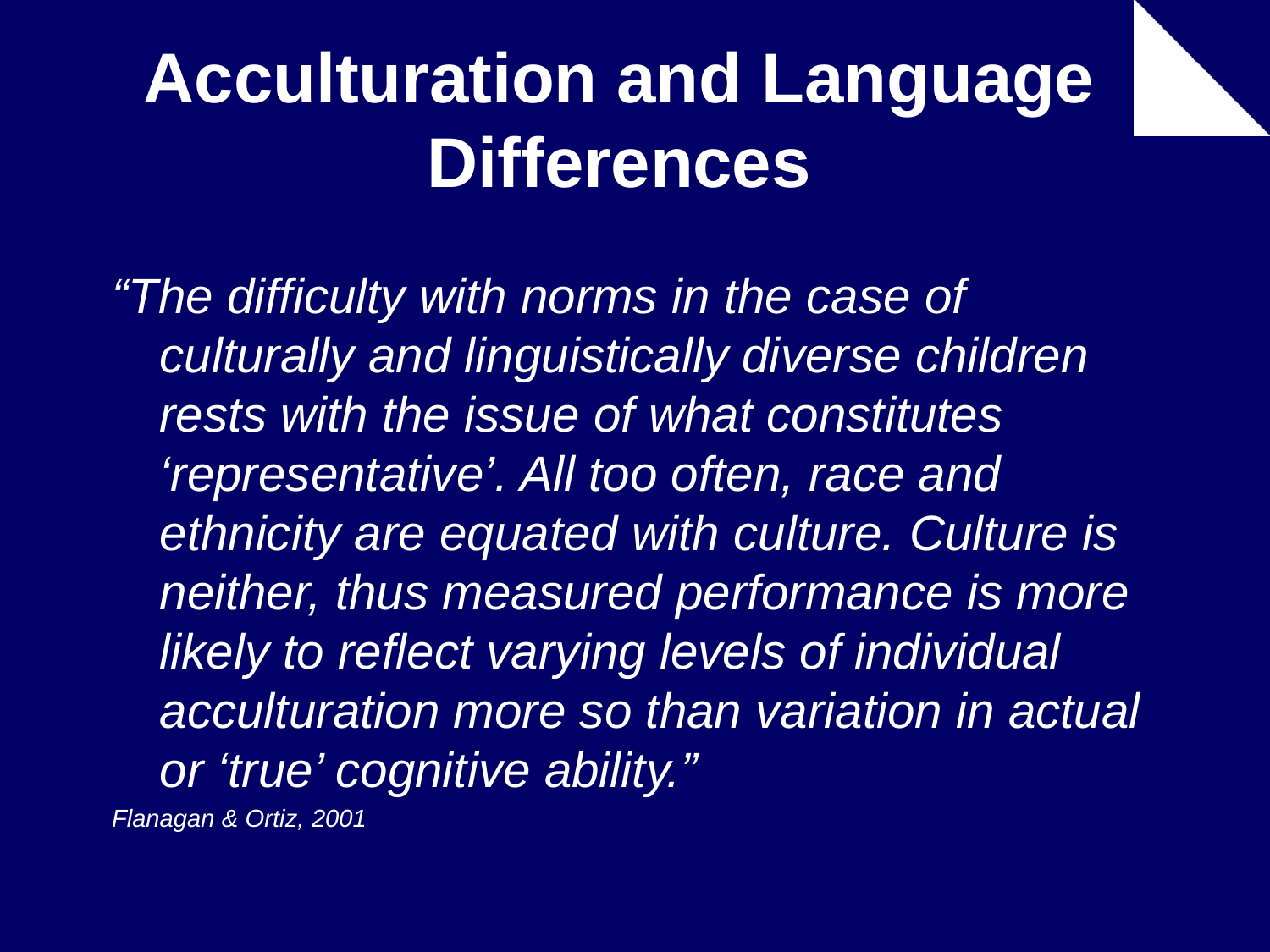

# Acculturation and Language Differences
“The difficulty with norms in the case of culturally and linguistically diverse children rests with the issue of what constitutes ‘representative’. All too often, race and ethnicity are equated with culture. Culture is neither, thus measured performance is more likely to reflect varying levels of individual acculturation more so than variation in actual or ‘true’ cognitive ability.”
Flanagan & Ortiz, 2001